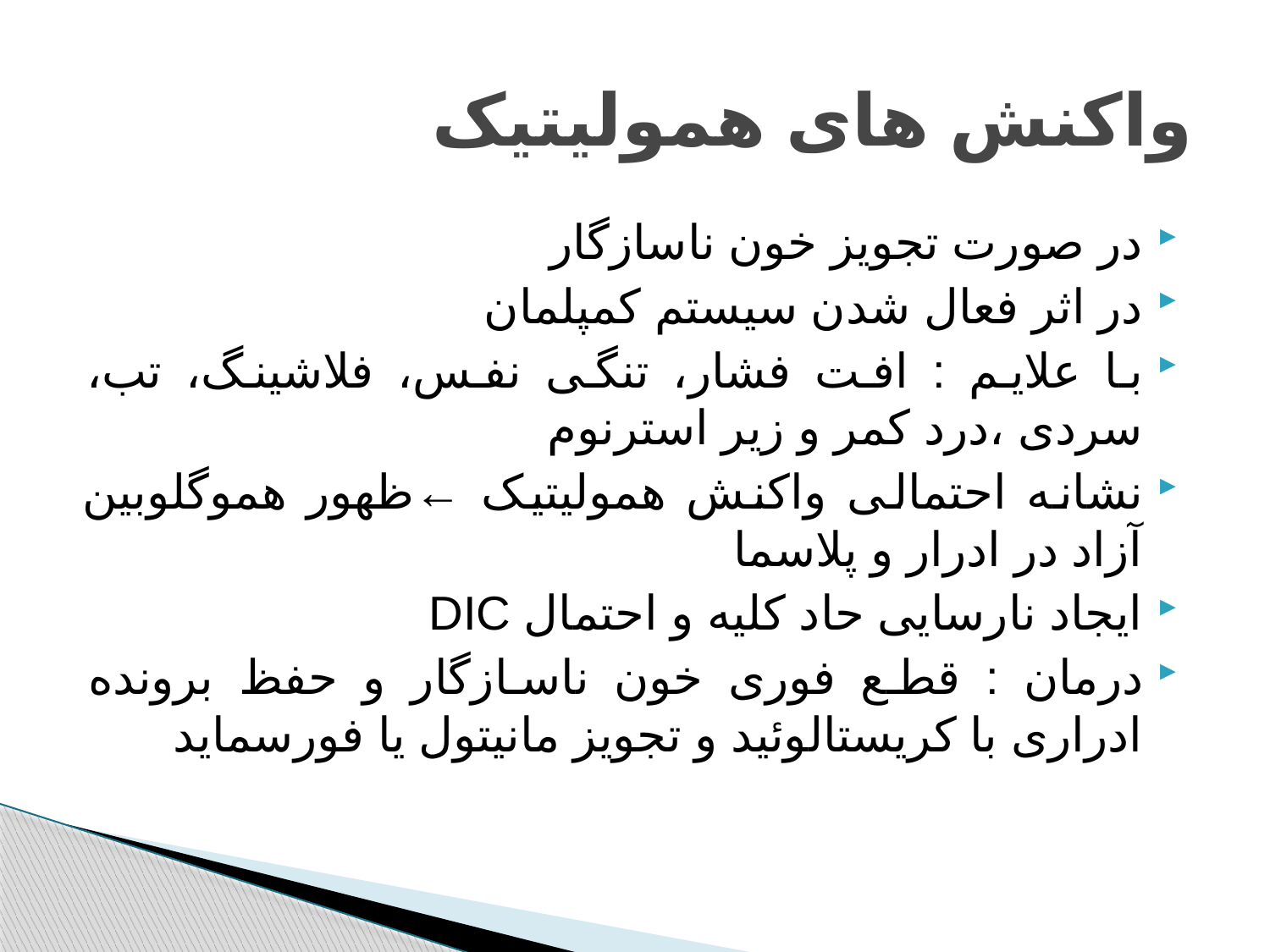

# واکنش های همولیتیک
در صورت تجویز خون ناسازگار
در اثر فعال شدن سیستم کمپلمان
با علایم : افت فشار، تنگی نفس، فلاشینگ، تب، سردی ،درد کمر و زیر استرنوم
نشانه احتمالی واکنش همولیتیک ←ظهور هموگلوبین آزاد در ادرار و پلاسما
ایجاد نارسایی حاد کلیه و احتمال DIC
درمان : قطع فوری خون ناسازگار و حفظ برونده ادراری با کریستالوئید و تجویز مانیتول یا فورسماید